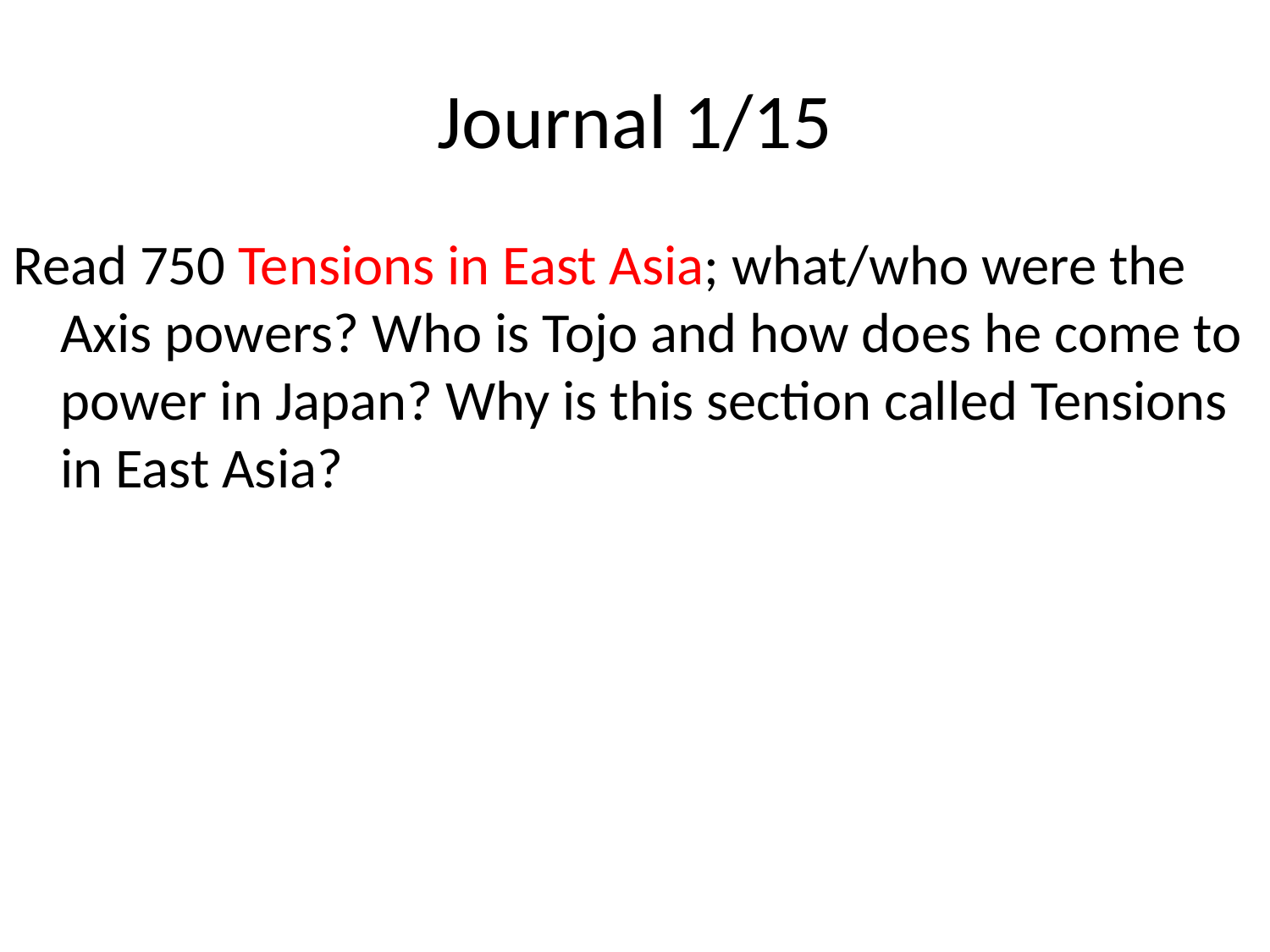

# Journal 1/15
Read 750 Tensions in East Asia; what/who were the Axis powers? Who is Tojo and how does he come to power in Japan? Why is this section called Tensions in East Asia?